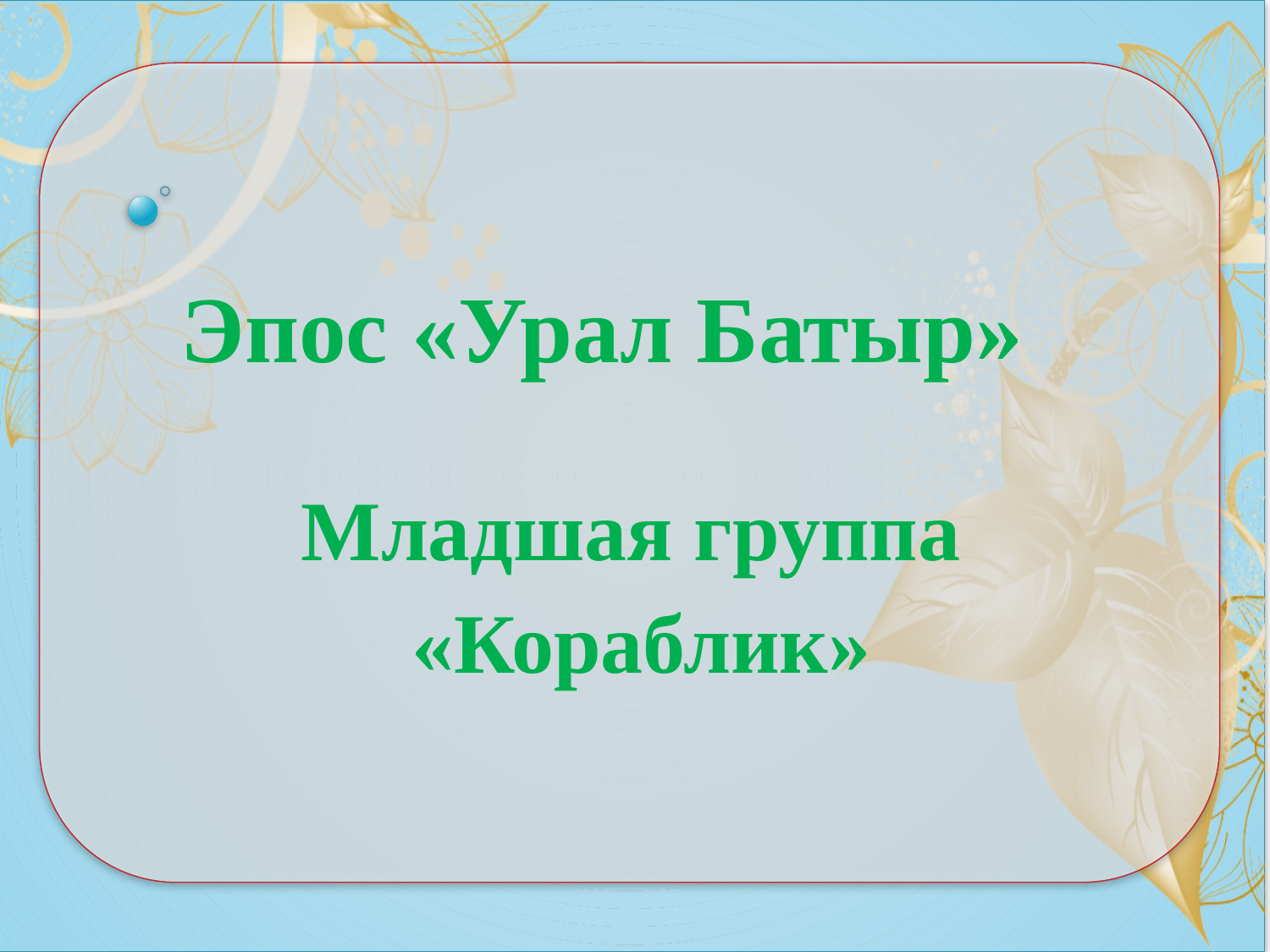

# Эпос «Урал Батыр»
Младшая группа
«Кораблик»